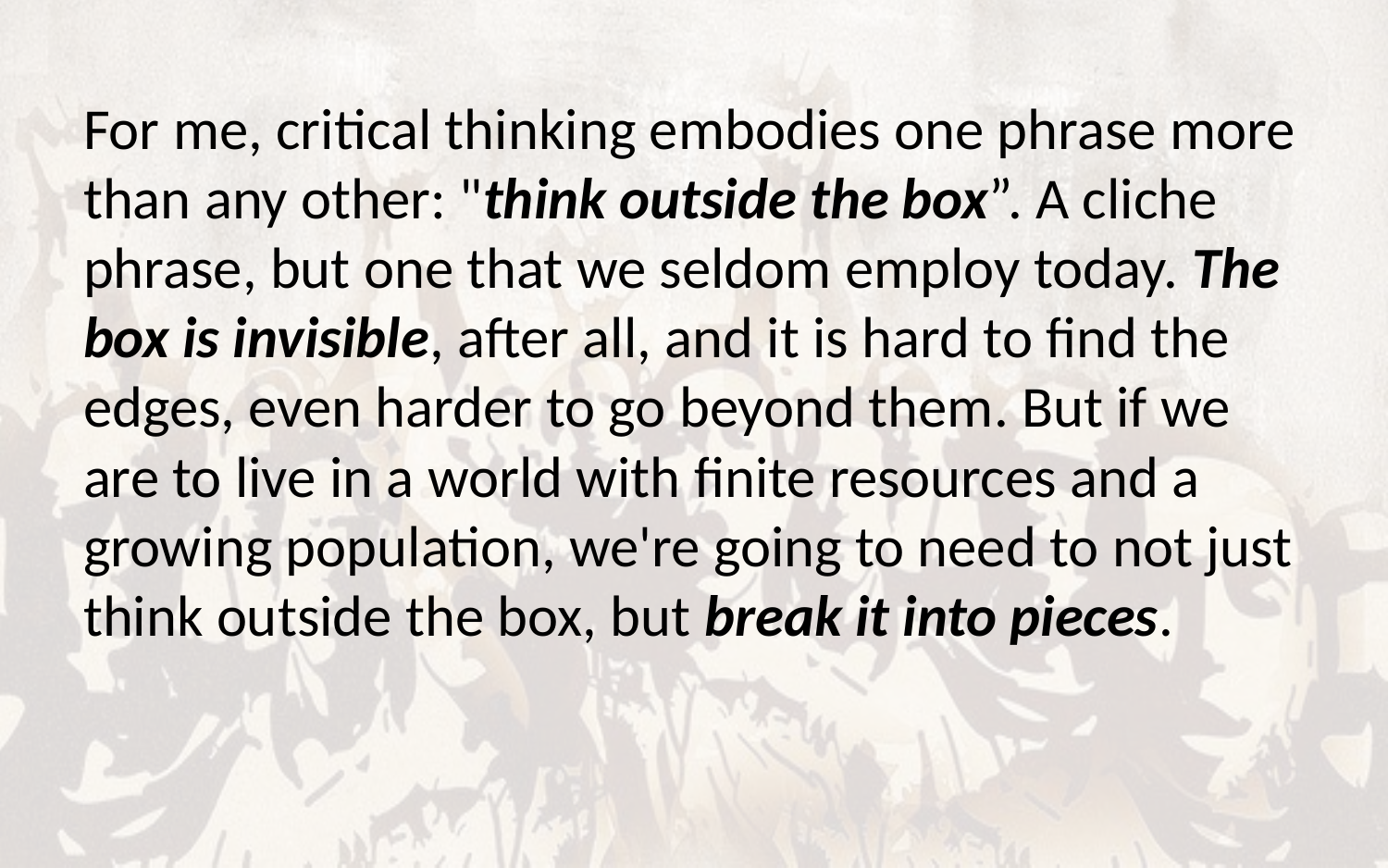

For me, critical thinking embodies one phrase more than any other: "think outside the box”. A cliche phrase, but one that we seldom employ today. The box is invisible, after all, and it is hard to find the edges, even harder to go beyond them. But if we are to live in a world with finite resources and a growing population, we're going to need to not just think outside the box, but break it into pieces.